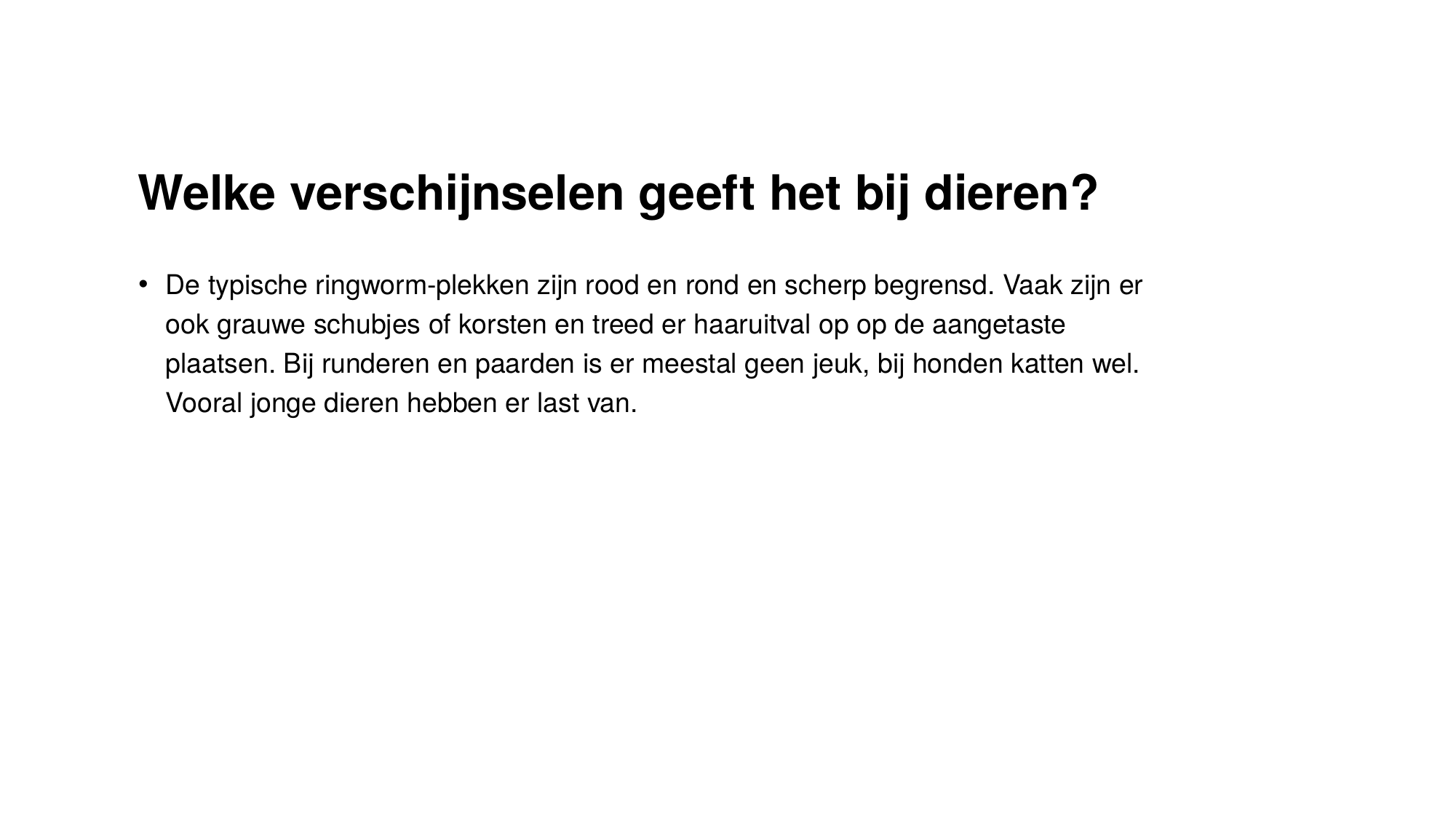

# Welke verschijnselen geeft het bij dieren?
De typische ringworm-plekken zijn rood en rond en scherp begrensd. Vaak zijn er ook grauwe schubjes of korsten en treed er haaruitval op op de aangetaste plaatsen. Bij runderen en paarden is er meestal geen jeuk, bij honden katten wel. Vooral jonge dieren hebben er last van.